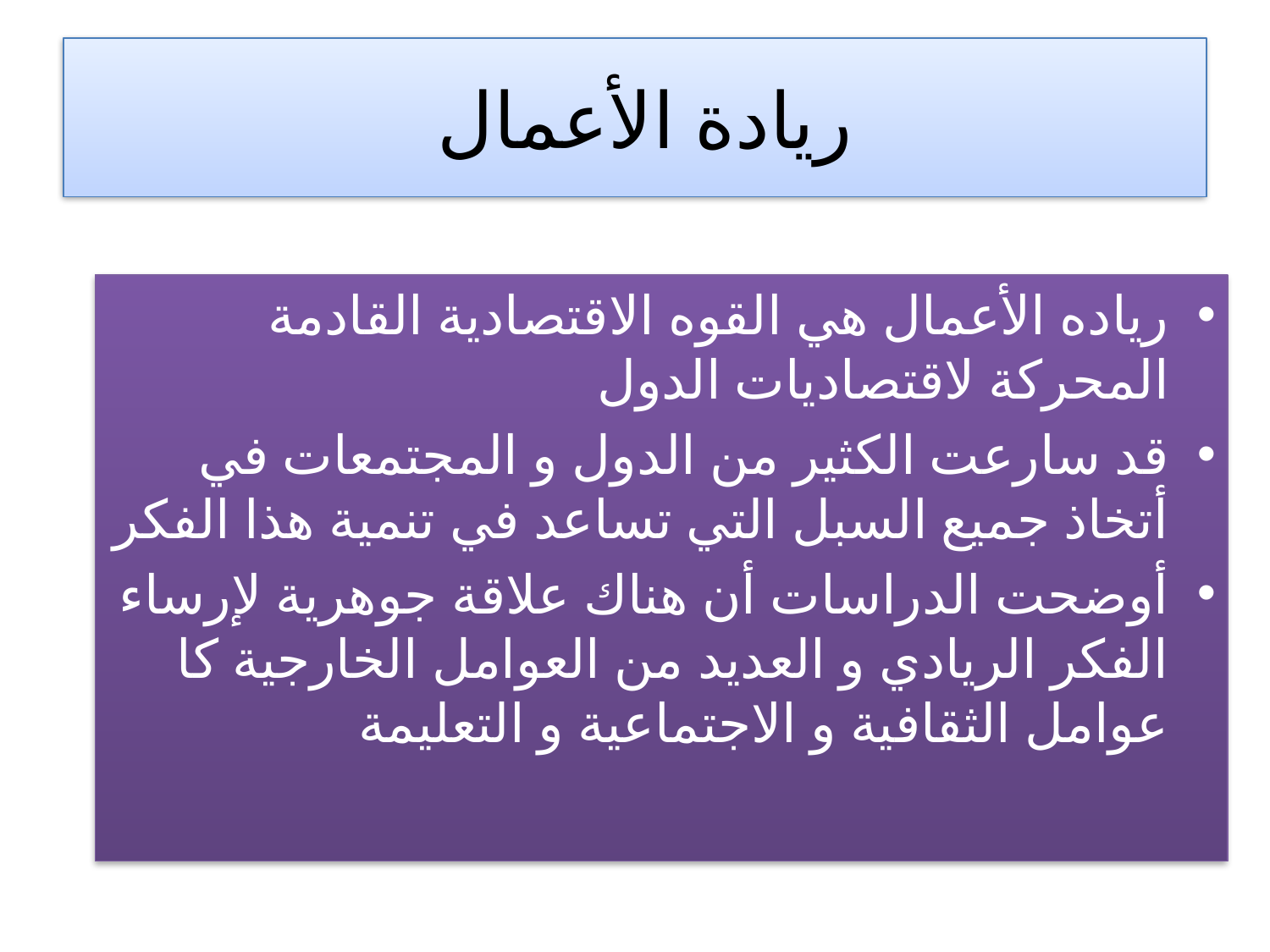

# ريادة الأعمال
رياده الأعمال هي القوه الاقتصادية القادمة المحركة لاقتصاديات الدول
قد سارعت الكثير من الدول و المجتمعات في أتخاذ جميع السبل التي تساعد في تنمية هذا الفكر
أوضحت الدراسات أن هناك علاقة جوهرية لإرساء الفكر الريادي و العديد من العوامل الخارجية كا عوامل الثقافية و الاجتماعية و التعليمة